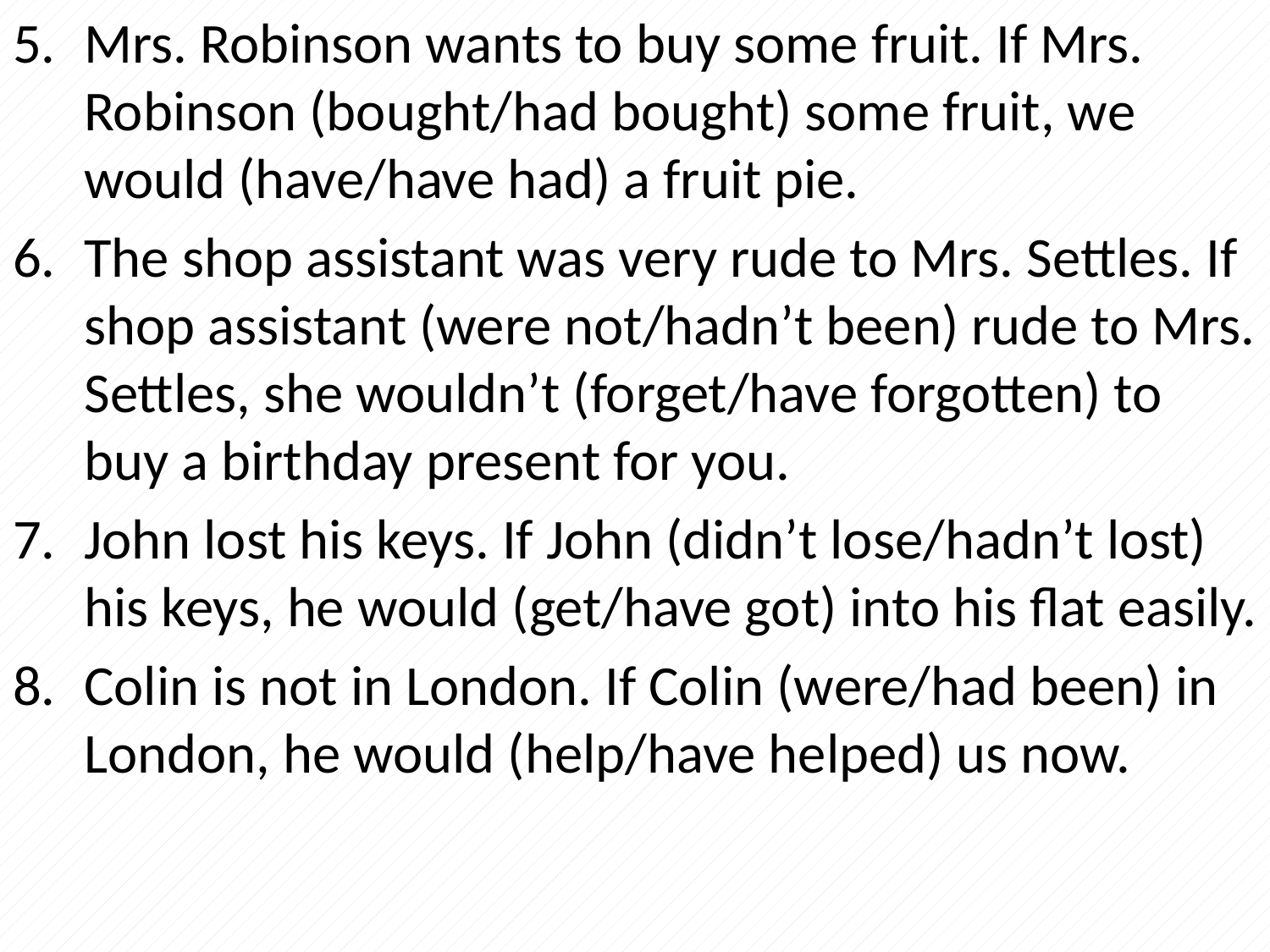

Mrs. Robinson wants to buy some fruit. If Mrs. Robinson (bought/had bought) some fruit, we would (have/have had) a fruit pie.
The shop assistant was very rude to Mrs. Settles. If shop assistant (were not/hadn’t been) rude to Mrs. Settles, she wouldn’t (forget/have forgotten) to buy a birthday present for you.
John lost his keys. If John (didn’t lose/hadn’t lost) his keys, he would (get/have got) into his flat easily.
Colin is not in London. If Colin (were/had been) in London, he would (help/have helped) us now.